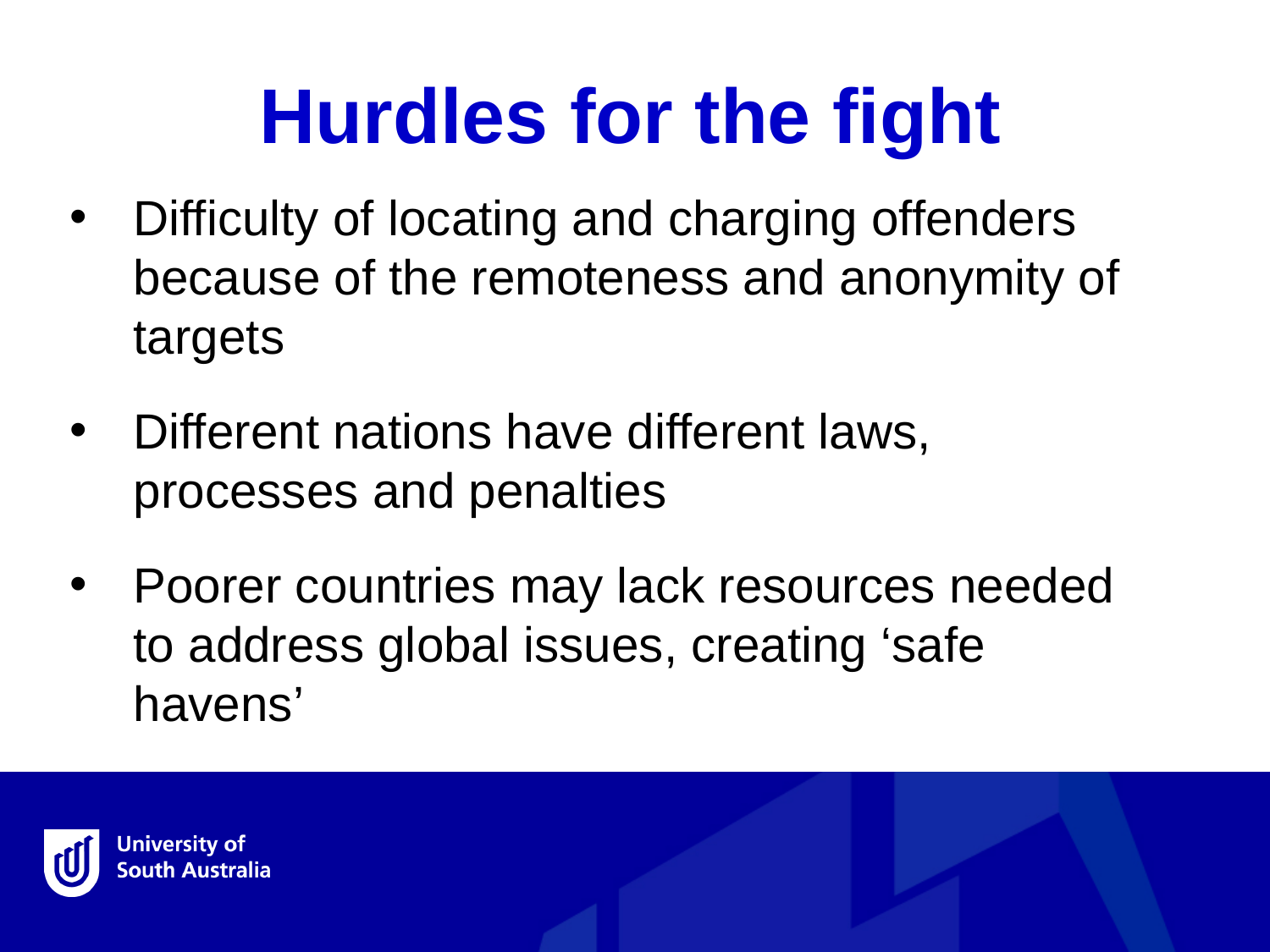

Hurdles for the fight
Difficulty of locating and charging offenders because of the remoteness and anonymity of targets

Different nations have different laws, processes and penalties

Poorer countries may lack resources needed to address global issues, creating ‘safe havens’